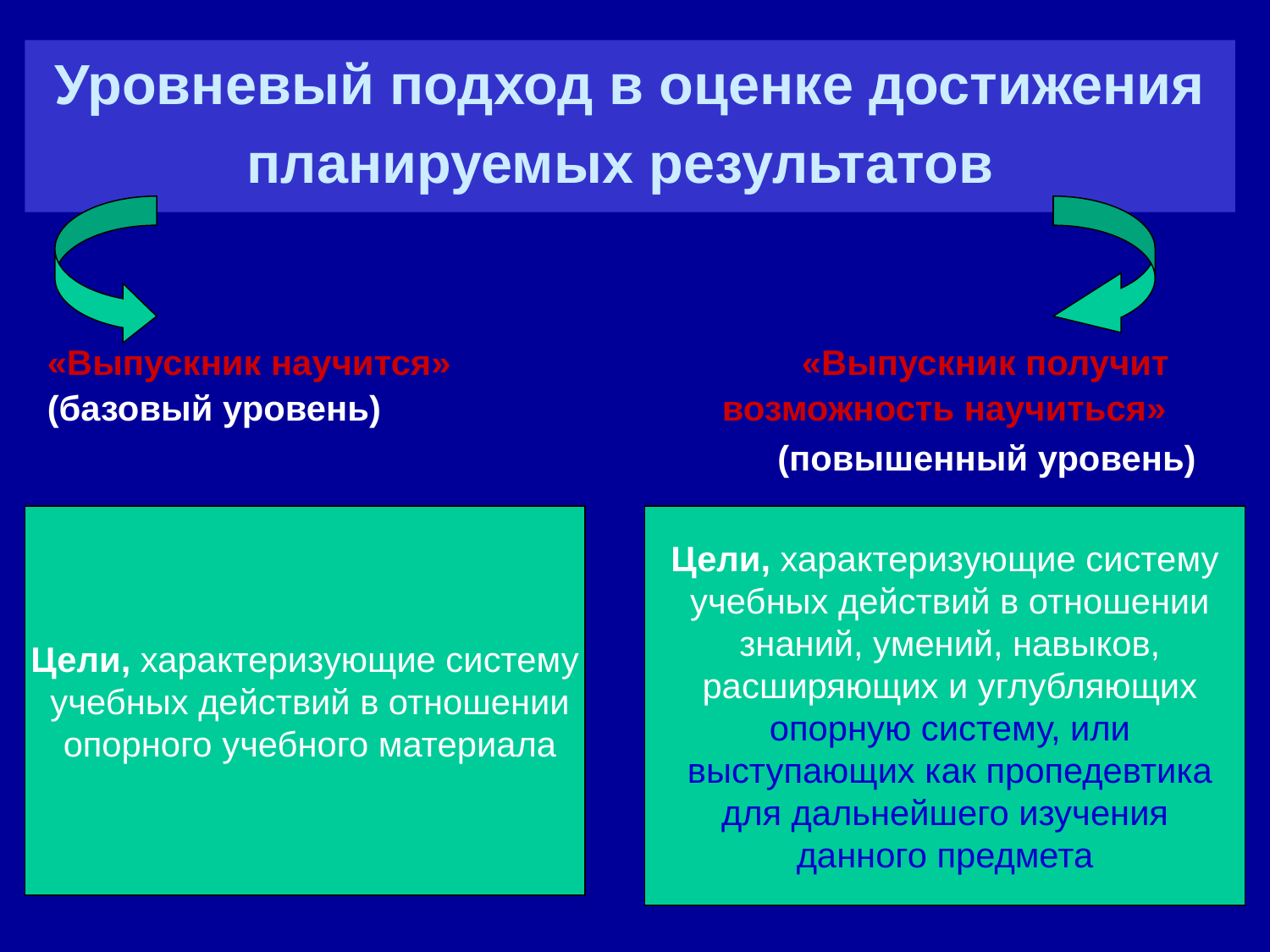

Уровневый подход в оценке достижения планируемых результатов

«Выпускник научится»                                    «Выпускник получит
(базовый уровень)                                   возможность научиться»
                                                                           (повышенный уровень)
Цели, характеризующие систему
 учебных действий в отношении
 опорного учебного материала
Цели, характеризующие систему
 учебных действий в отношении
 знаний, умений, навыков,
 расширяющих и углубляющих
 опорную систему, или
 выступающих как пропедевтика
 для дальнейшего изучения
данного предмета